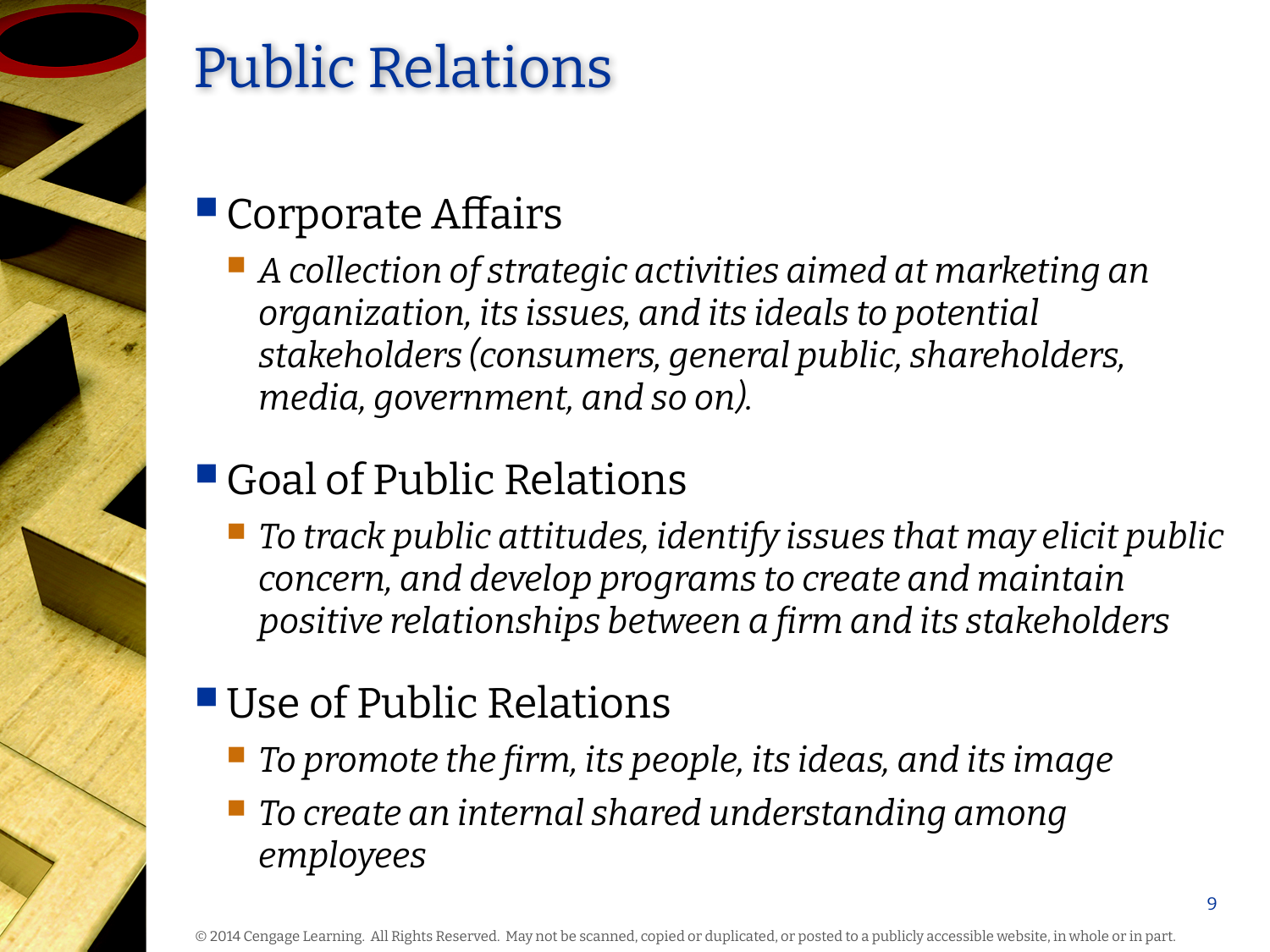

# Public Relations
Corporate Affairs
A collection of strategic activities aimed at marketing an organization, its issues, and its ideals to potential stakeholders (consumers, general public, shareholders, media, government, and so on).
Goal of Public Relations
To track public attitudes, identify issues that may elicit public concern, and develop programs to create and maintain positive relationships between a firm and its stakeholders
Use of Public Relations
To promote the firm, its people, its ideas, and its image
To create an internal shared understanding among employees
9